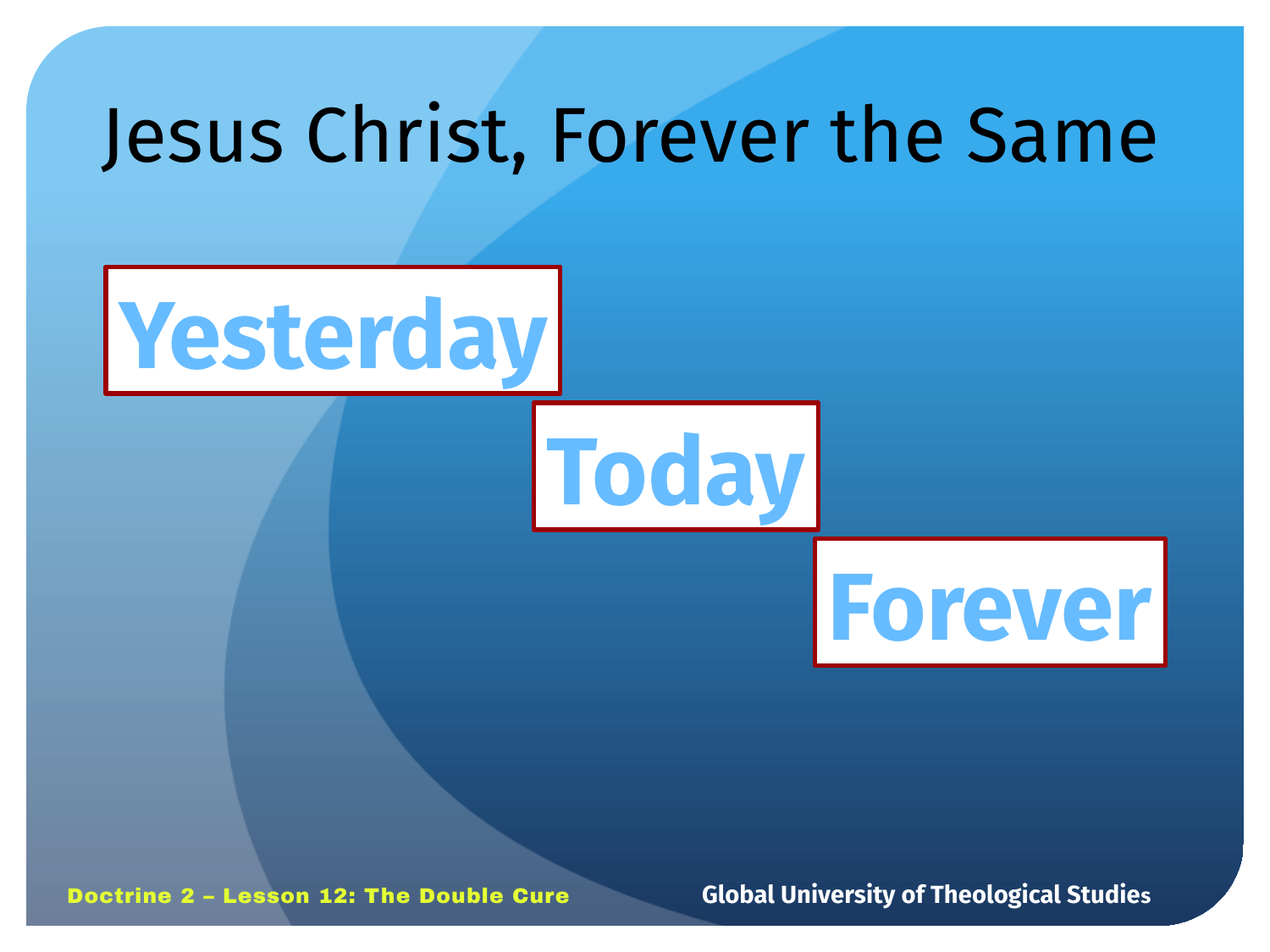

Jesus Christ, Forever the Same
Yesterday
Today
Forever
Doctrine 2 – Lesson 12: The Double Cure		Global University of Theological Studies